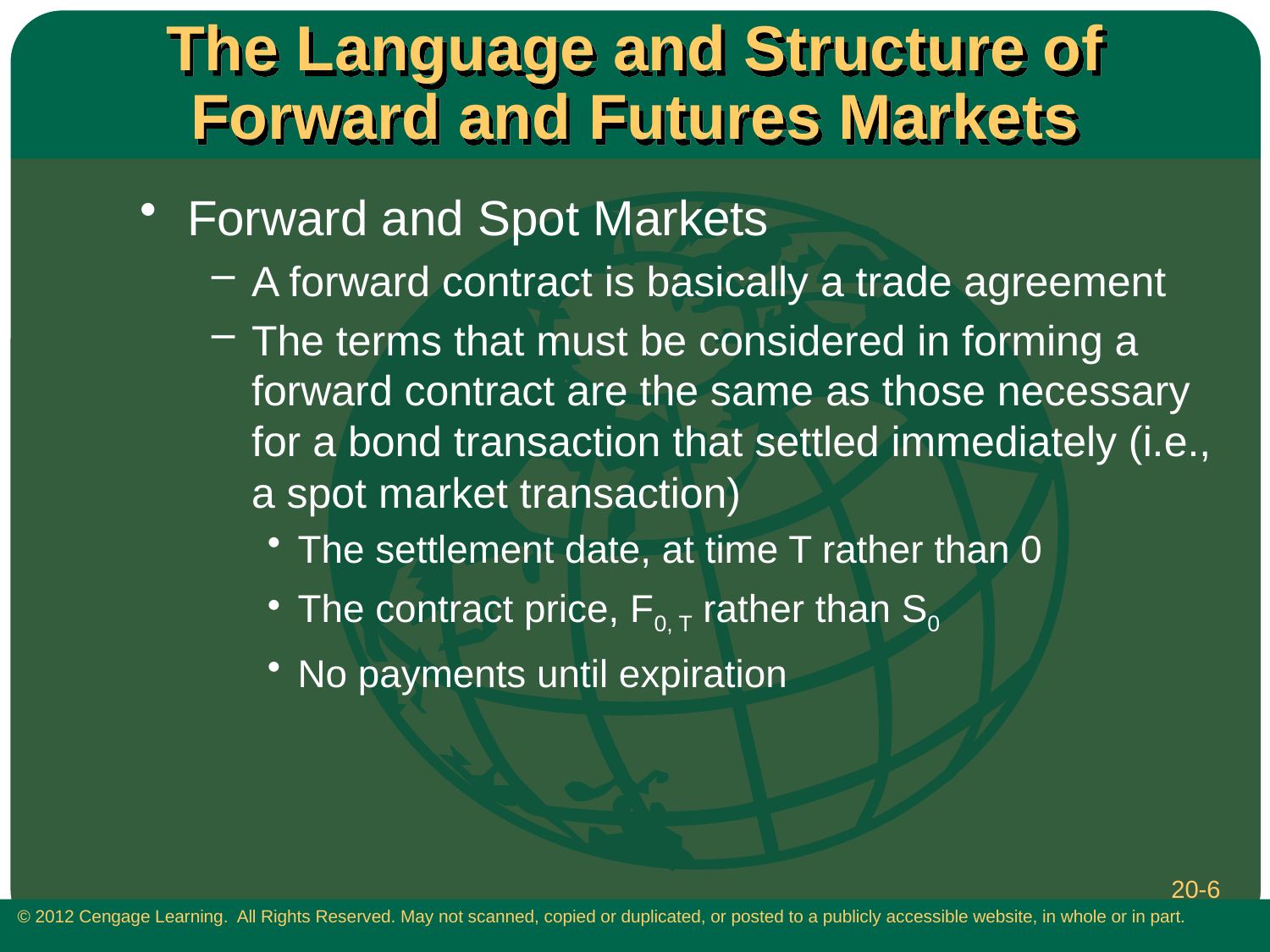

# The Language and Structure of Forward and Futures Markets
Forward and Spot Markets
A forward contract is basically a trade agreement
The terms that must be considered in forming a forward contract are the same as those necessary for a bond transaction that settled immediately (i.e., a spot market transaction)
The settlement date, at time T rather than 0
The contract price, F0, T rather than S0
No payments until expiration
20-6
 © 2012 Cengage Learning.  All Rights Reserved. May not scanned, copied or duplicated, or posted to a publicly accessible website, in whole or in part.